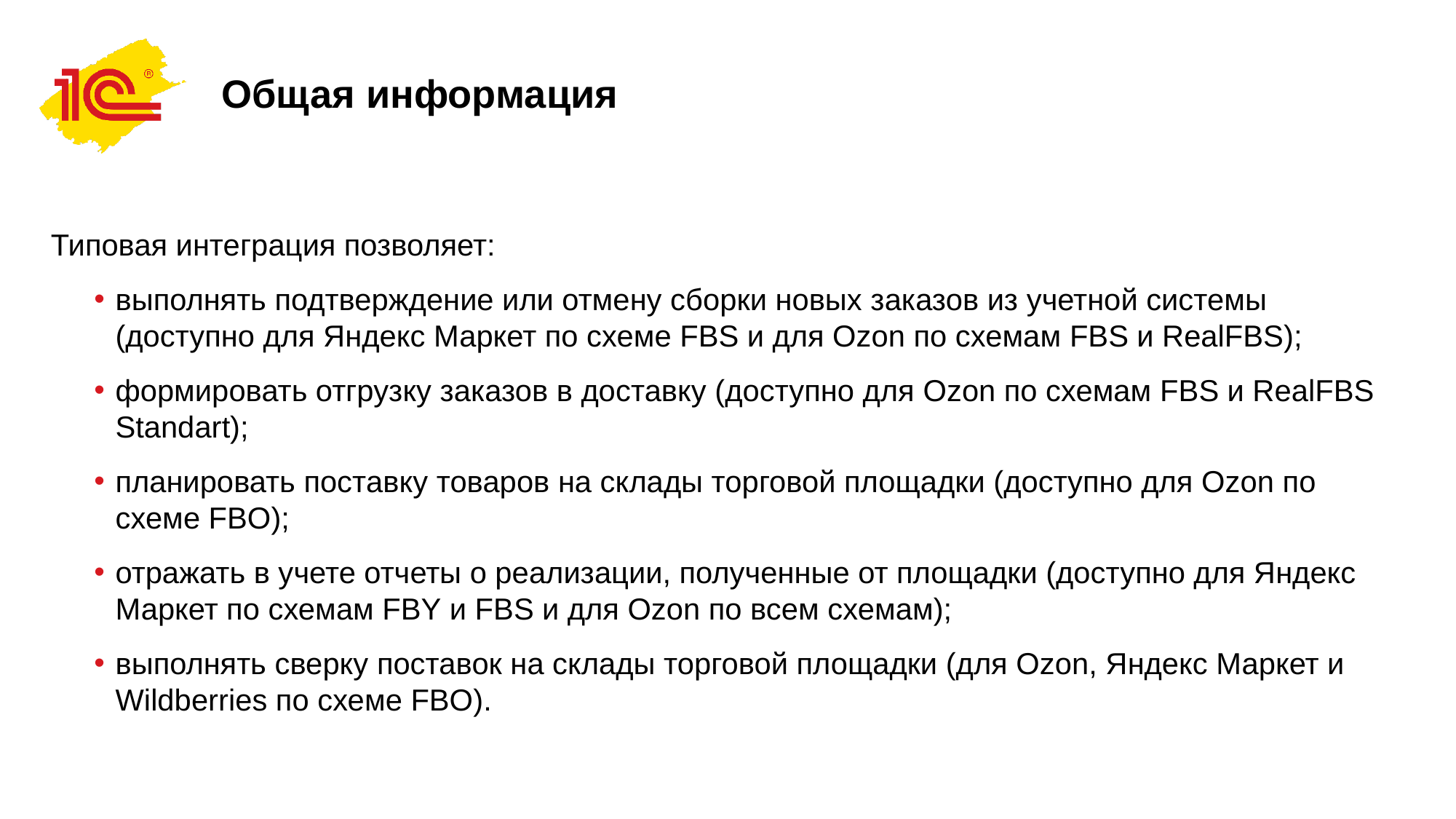

# Общая информация
Типовая интеграция позволяет:
выполнять подтверждение или отмену сборки новых заказов из учетной системы (доступно для Яндекс Маркет по схеме FBS и для Ozon по схемам FBS и RealFBS);
формировать отгрузку заказов в доставку (доступно для Ozon по схемам FBS и RealFBS Standart);
планировать поставку товаров на склады торговой площадки (доступно для Ozon по схеме FBO);
отражать в учете отчеты о реализации, полученные от площадки (доступно для Яндекс Маркет по схемам FBY и FBS и для Ozon по всем схемам);
выполнять сверку поставок на склады торговой площадки (для Ozon, Яндекс Маркет и Wildberries по схеме FBO).